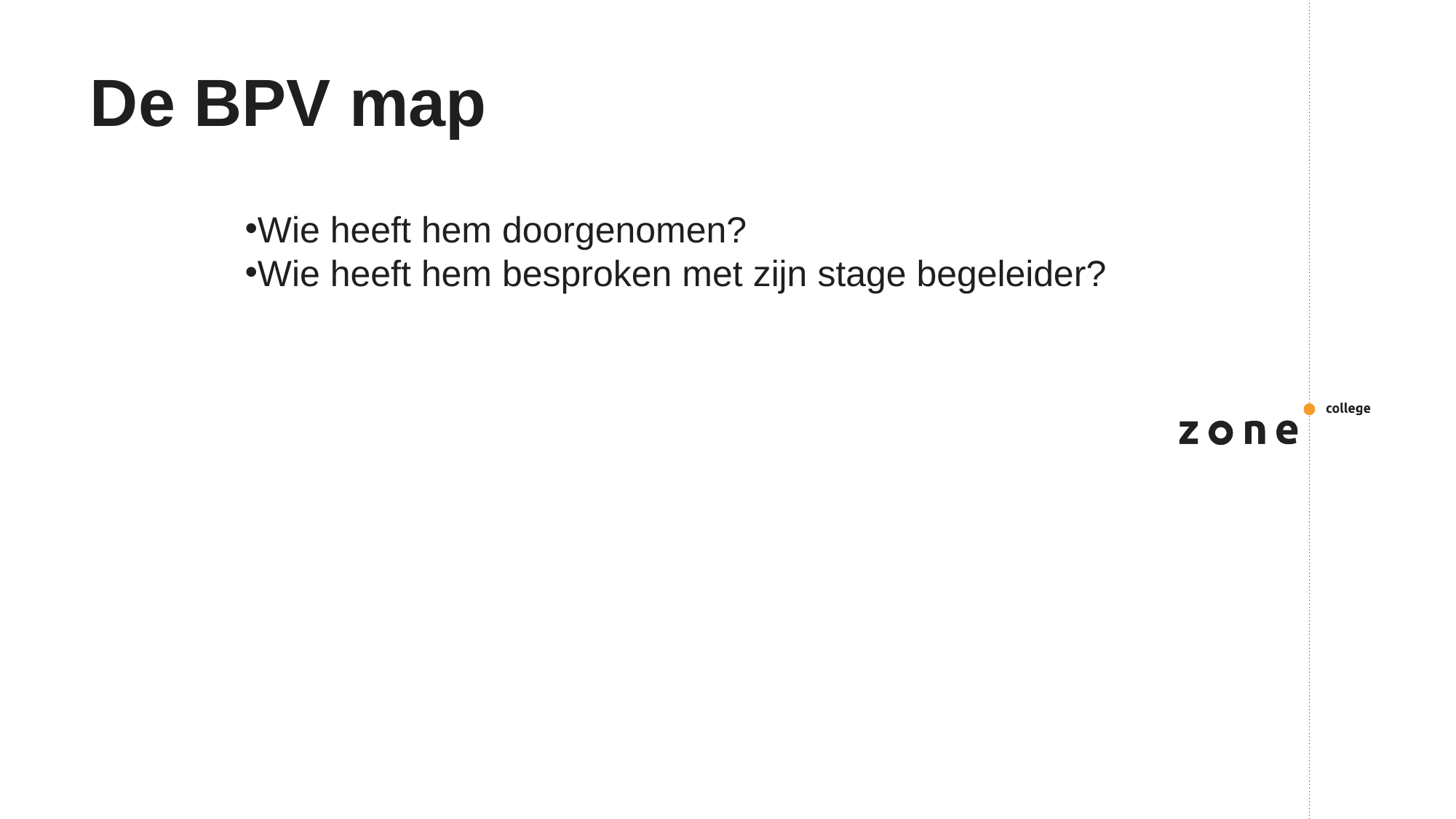

# De BPV map
Wie heeft hem doorgenomen?
Wie heeft hem besproken met zijn stage begeleider?